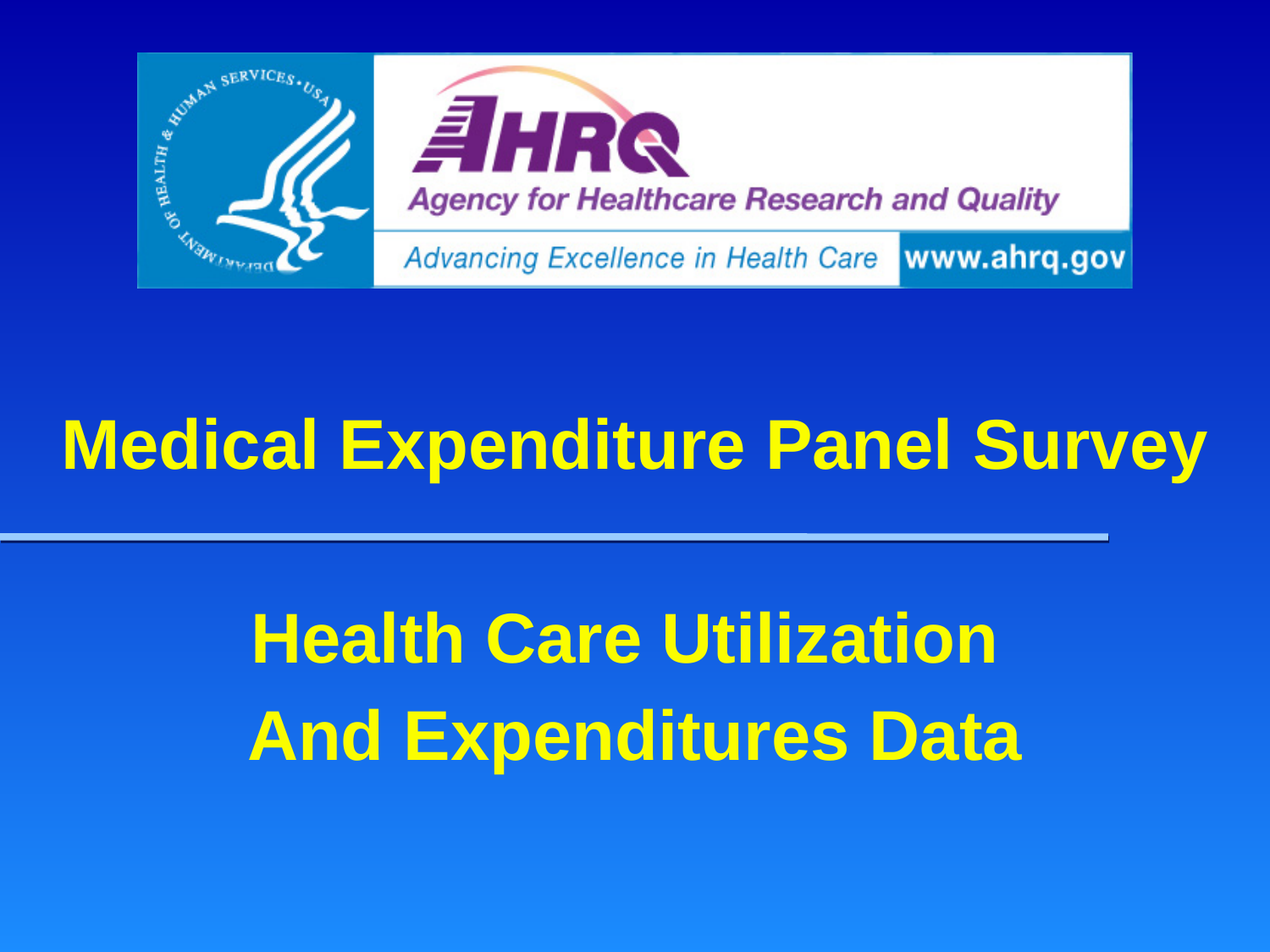

#
Medical Expenditure Panel Survey

Health Care Utilization
And Expenditures Data